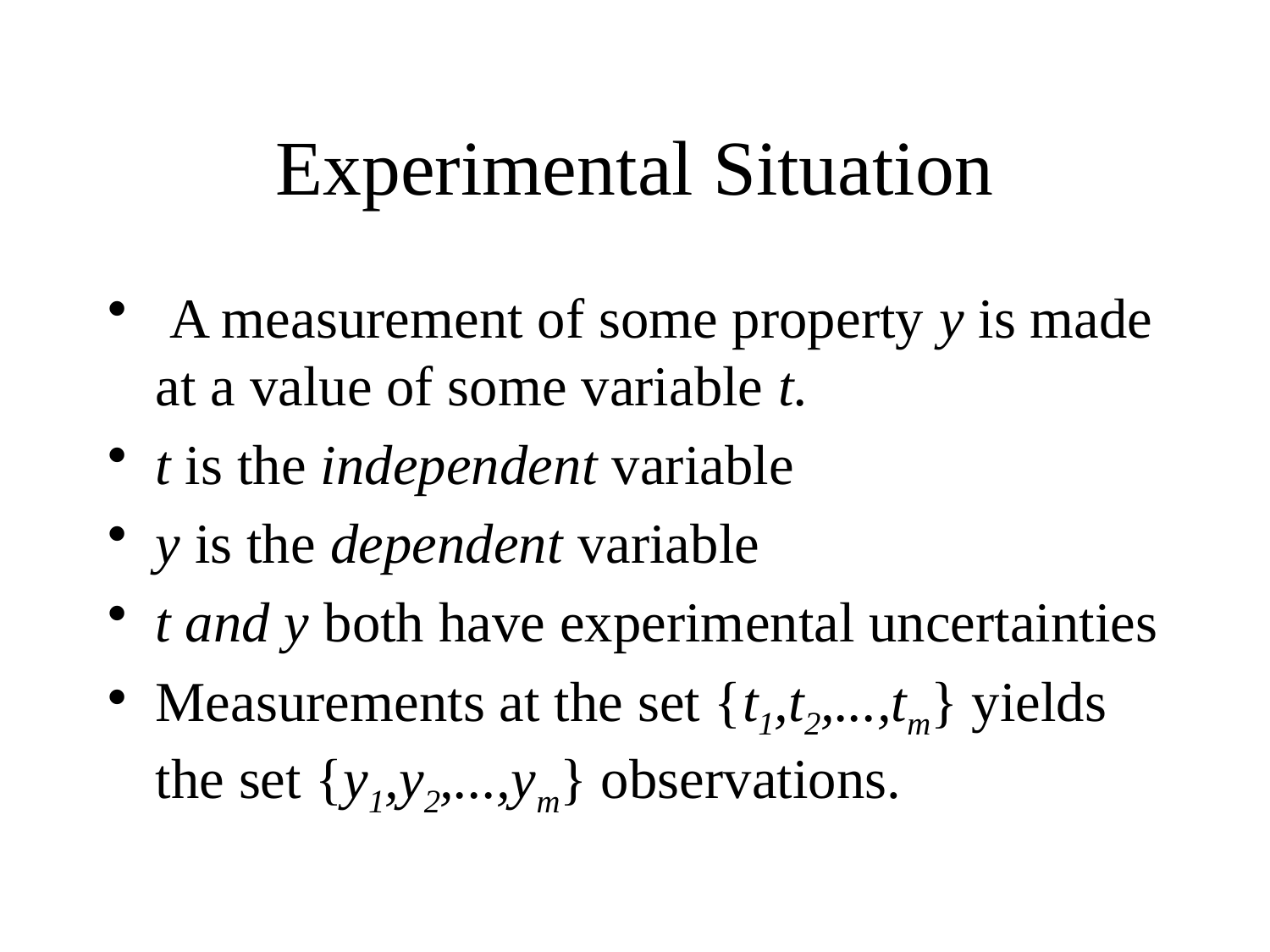

# Experimental Situation
 A measurement of some property y is made at a value of some variable t.
t is the independent variable
y is the dependent variable
t and y both have experimental uncertainties
Measurements at the set {t1,t2,...,tm} yields the set {y1,y2,...,ym} observations.